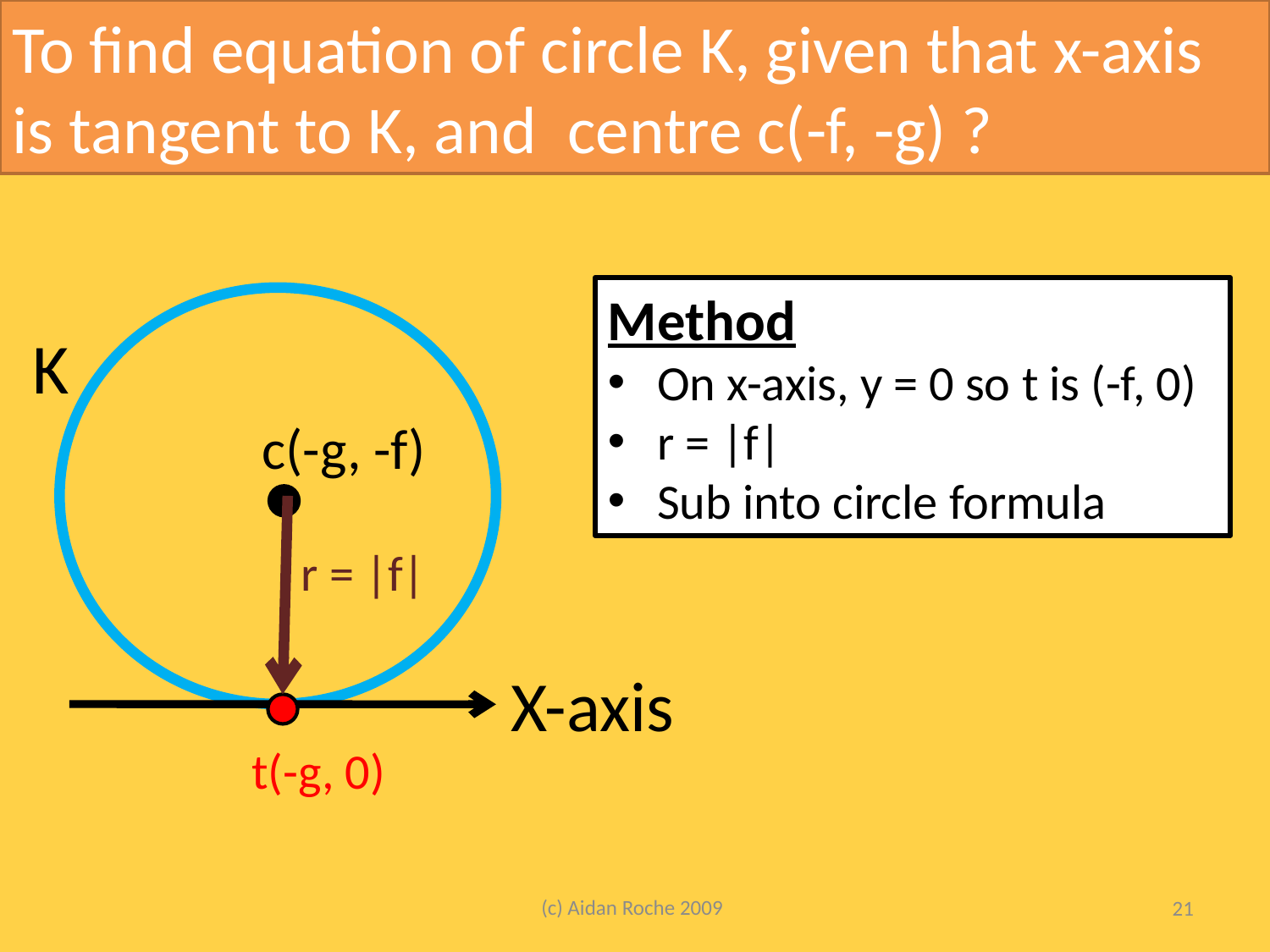

To find equation of circle K, given that x-axis is tangent to K, and  centre c(-f, -g) ?
Method
On x-axis, y = 0 so t is (-f, 0)
r = |f|
Sub into circle formula

K
c(-g, -f)

r = |f|
X-axis

t(-g, 0)
(c) Aidan Roche 2009
21